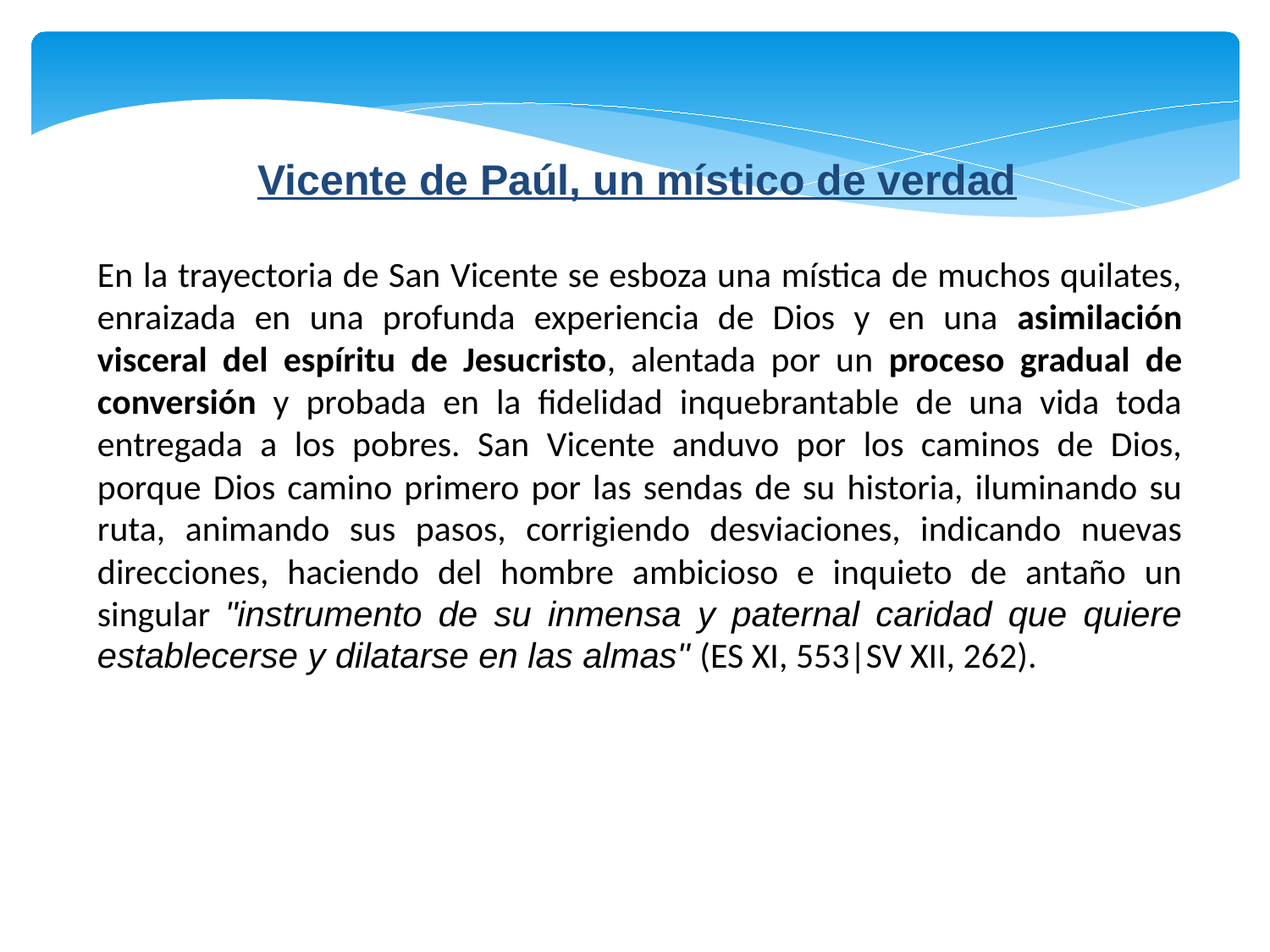

Vicente de Paúl, un místico de verdad
En la trayectoria de San Vicente se esboza una mística de muchos quilates, enraizada en una profunda experiencia de Dios y en una asimilación visceral del espíritu de Jesucristo, alentada por un proceso gradual de conversión y probada en la fidelidad inquebrantable de una vida toda entregada a los pobres. San Vicente anduvo por los caminos de Dios, porque Dios camino primero por las sendas de su historia, iluminando su ruta, animando sus pasos, corrigiendo desviaciones, indicando nuevas direcciones, haciendo del hombre ambicioso e inquieto de antaño un singular "instrumento de su inmensa y paternal caridad que quiere establecerse y dilatarse en las almas" (ES XI, 553|SV XII, 262).